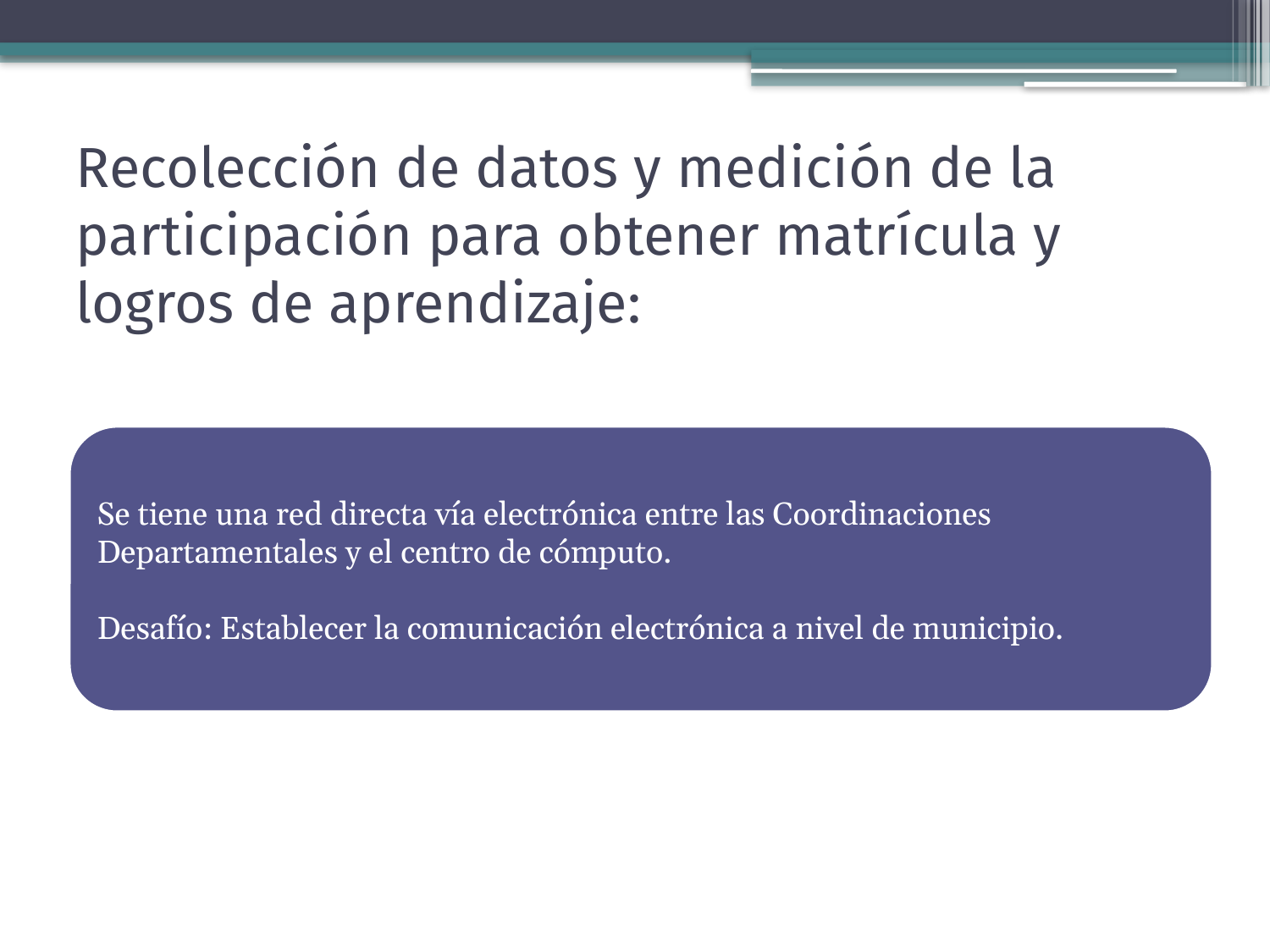

# Recolección de datos y medición de la participación para obtener matrícula y logros de aprendizaje:
Se tiene una red directa vía electrónica entre las Coordinaciones Departamentales y el centro de cómputo.
Desafío: Establecer la comunicación electrónica a nivel de municipio.